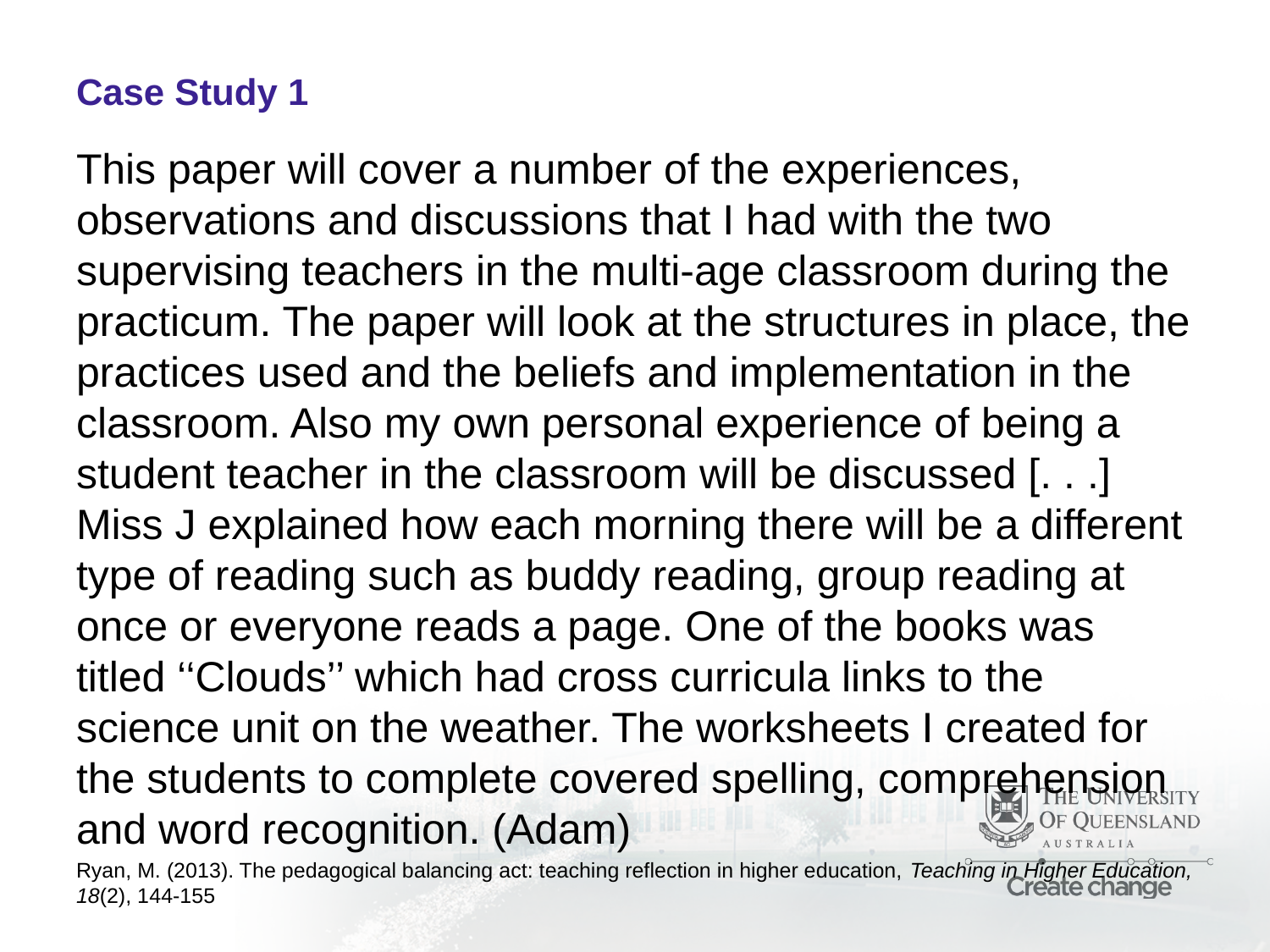

# Case Study 1
This paper will cover a number of the experiences, observations and discussions that I had with the two supervising teachers in the multi-age classroom during the practicum. The paper will look at the structures in place, the practices used and the beliefs and implementation in the classroom. Also my own personal experience of being a student teacher in the classroom will be discussed [. . .] Miss J explained how each morning there will be a different type of reading such as buddy reading, group reading at once or everyone reads a page. One of the books was titled ‘‘Clouds’’ which had cross curricula links to the science unit on the weather. The worksheets I created for the students to complete covered spelling, comprehension and word recognition. (Adam)
Ryan, M. (2013). The pedagogical balancing act: teaching reflection in higher education, Teaching in Higher Education, 18(2), 144-155